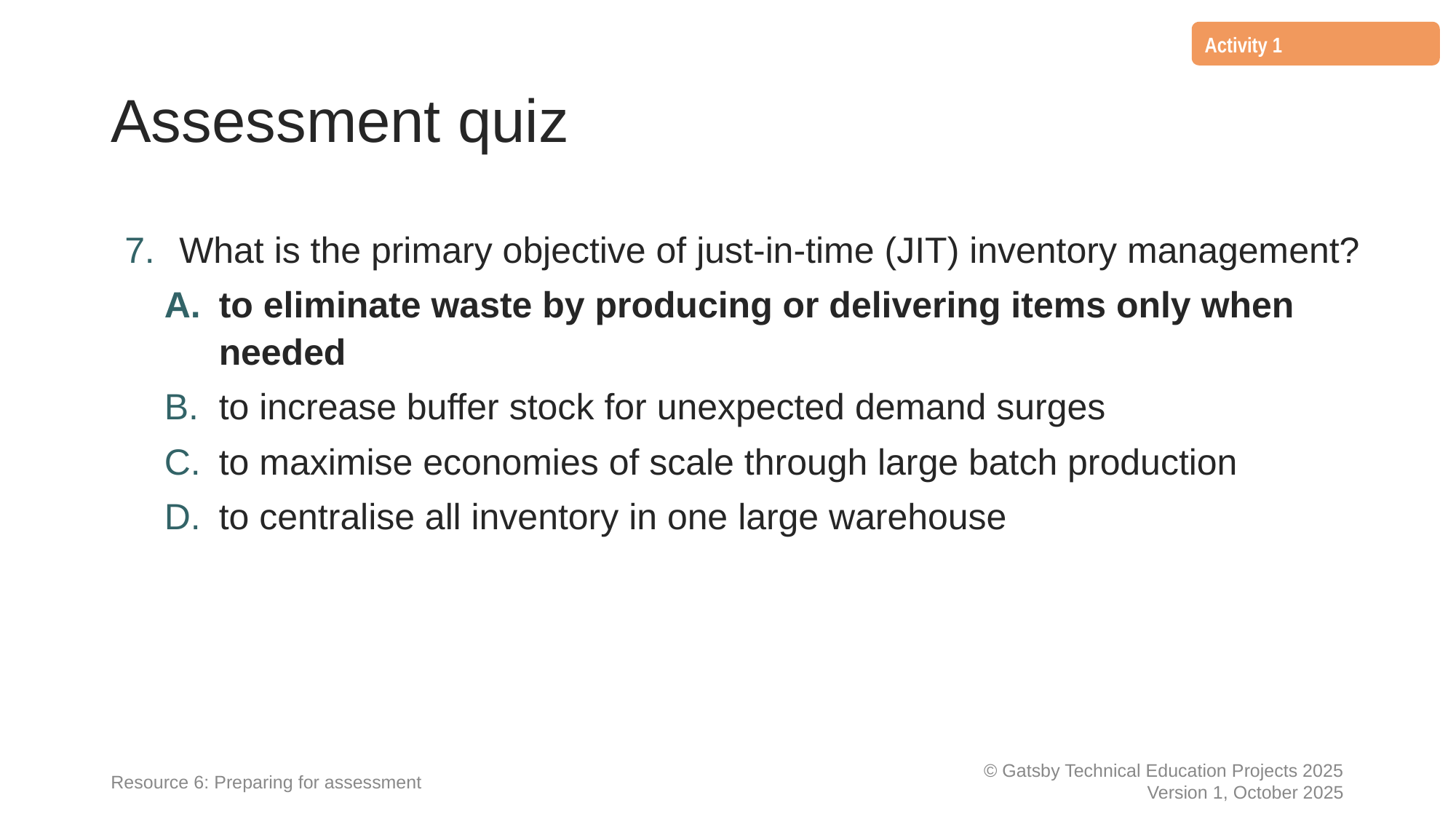

Activity 1
# Assessment quiz
What is the primary objective of just-in-time (JIT) inventory management?
to eliminate waste by producing or delivering items only when needed
to increase buffer stock for unexpected demand surges
to maximise economies of scale through large batch production
to centralise all inventory in one large warehouse
Resource 6: Preparing for assessment